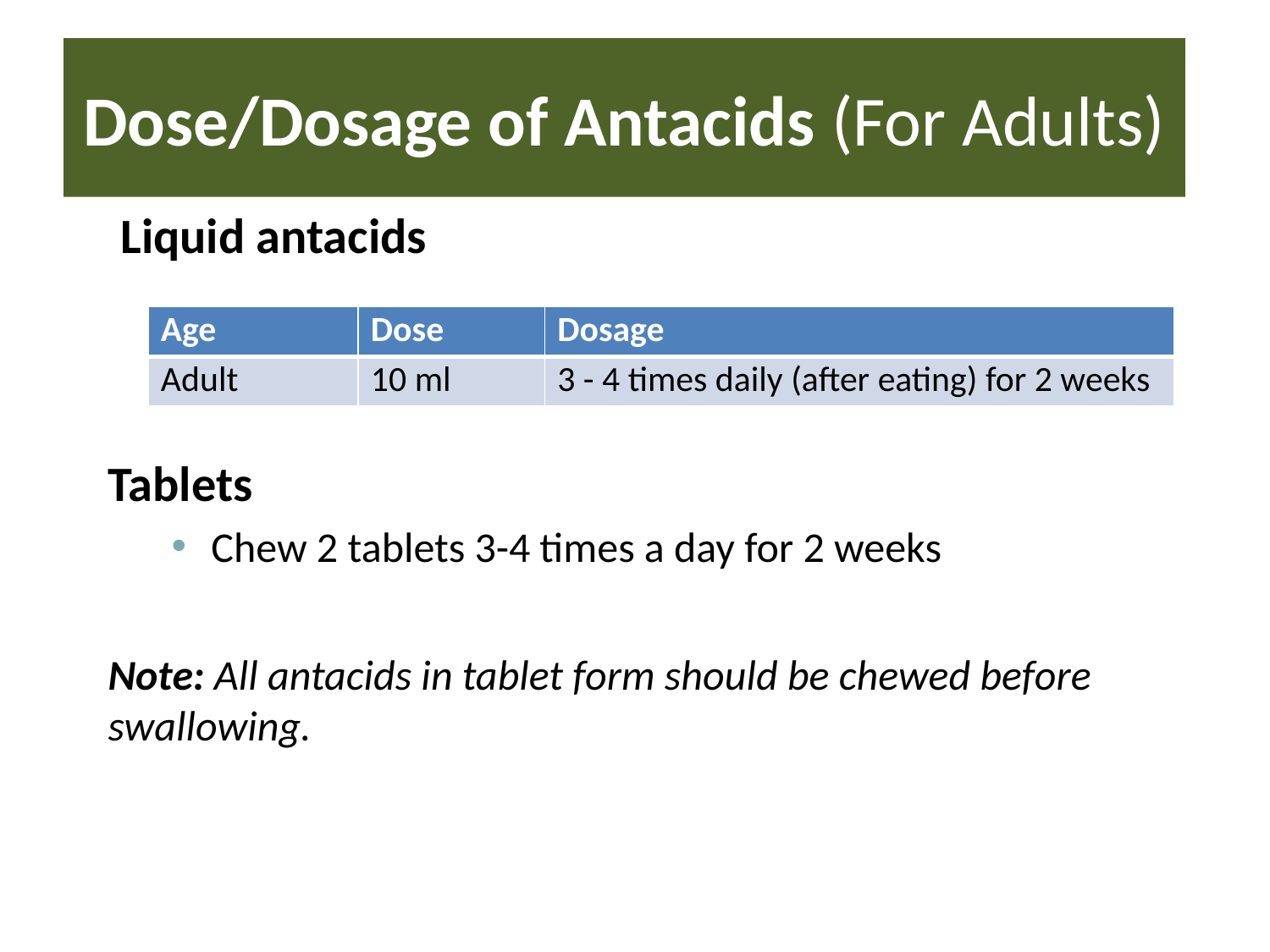

# Dose/Dosage of Antacids (For Adults)
 Liquid antacids

Tablets
Chew 2 tablets 3-4 times a day for 2 weeks

Note: All antacids in tablet form should be chewed before swallowing.
| Age | Dose | Dosage |
| --- | --- | --- |
| Adult | 10 ml | 3 - 4 times daily (after eating) for 2 weeks |